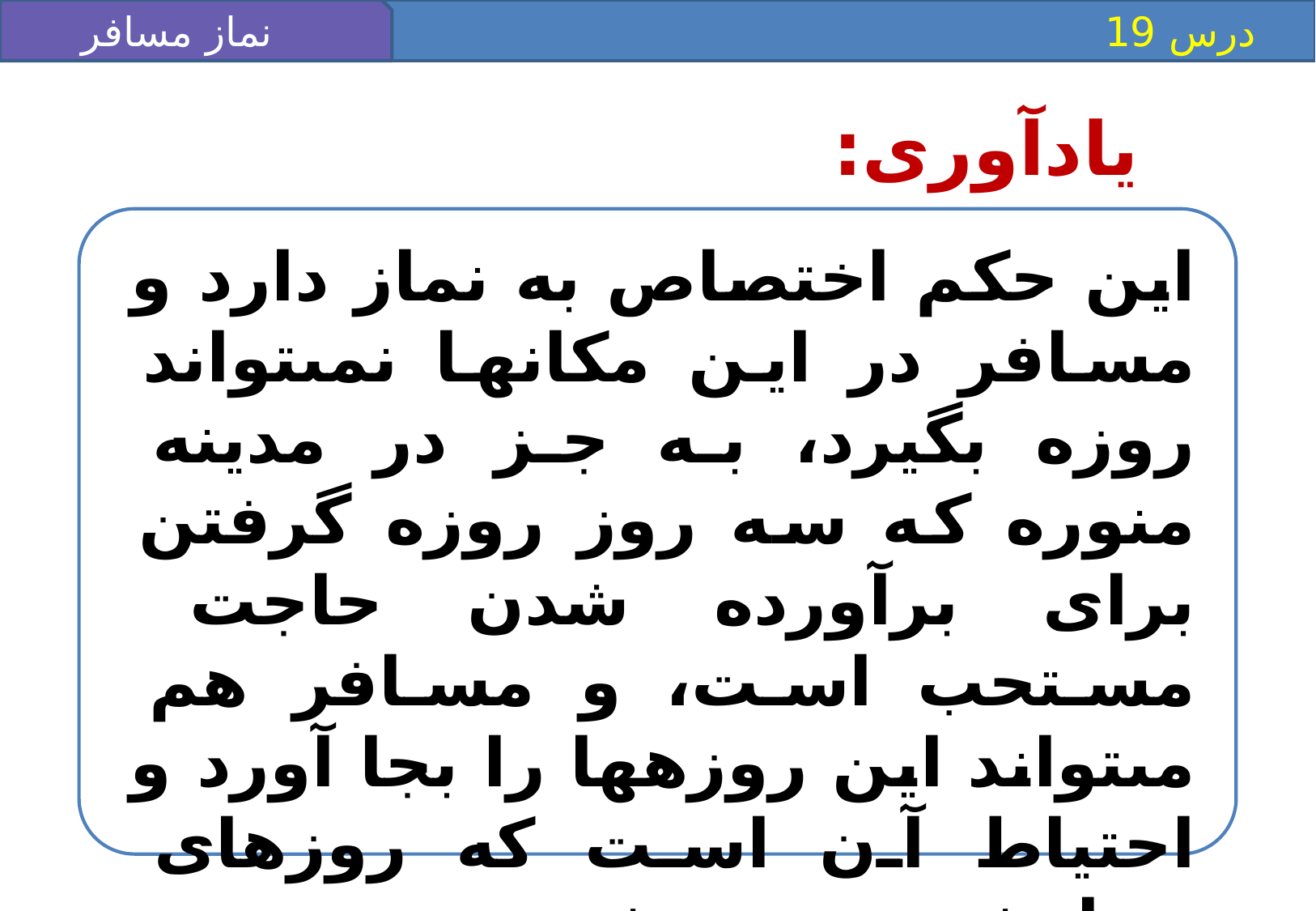

درس 19
نماز مسافر (2)
يادآورى:

اين حكم اختصاص به نماز دارد و مسافر در اين مكان‏ها نمى‏تواند روزه بگيرد، به جز در مدينه منوره كه سه روز روزه گرفتن براى برآورده شدن حاجت مستحب است، و مسافر هم مى‏تواند اين روزه‏ها را بجا آورد و احتياط آن است كه روزهاى چهارشنبه، پنجشنبه و جمعه باشد.